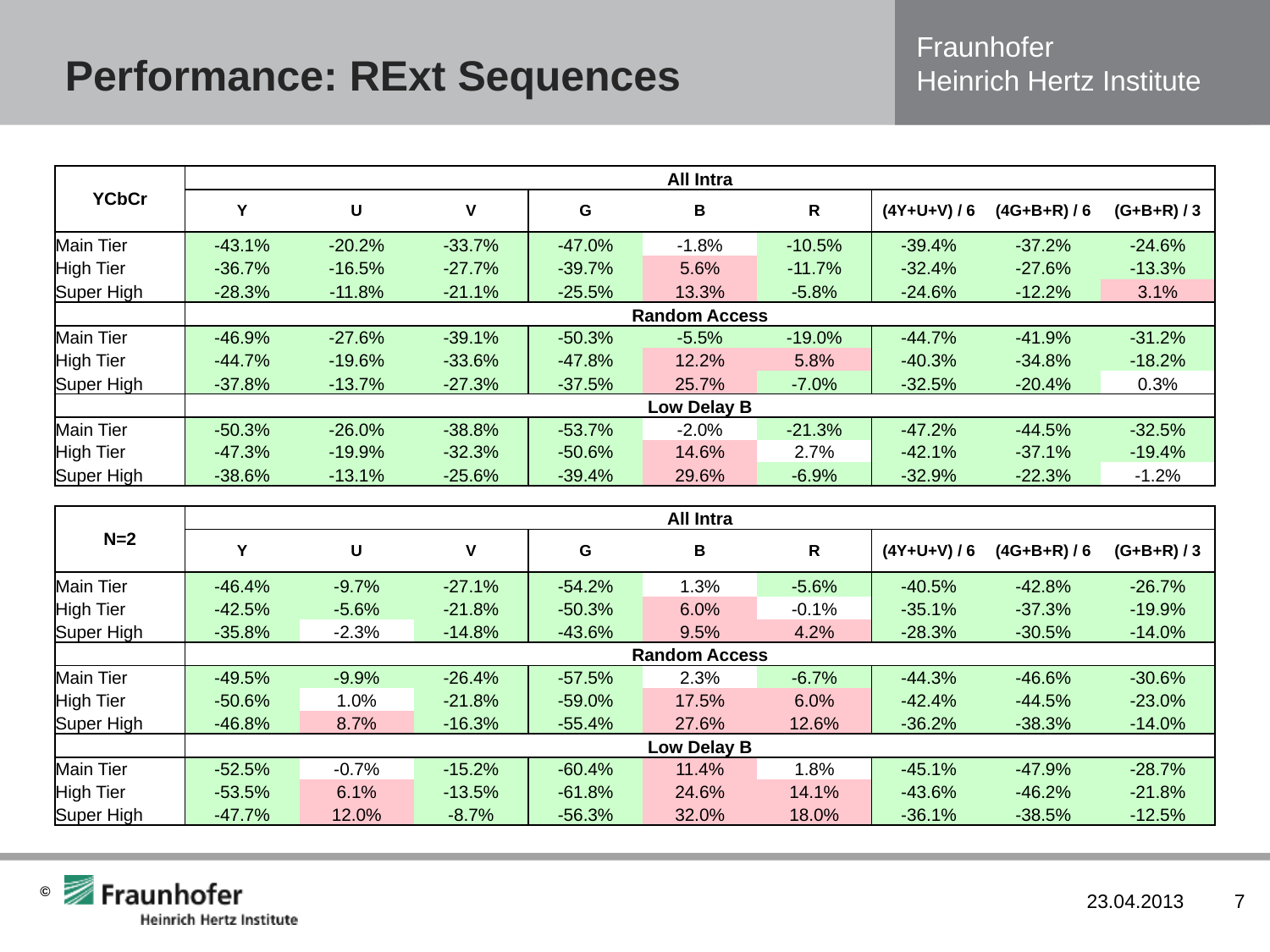

# Performance: RExt Sequences
| YCbCr | All Intra |  |  |  |  |  |  |  |  |
| --- | --- | --- | --- | --- | --- | --- | --- | --- | --- |
|  | Y | U | V | G | B | R | (4Y+U+V) / 6 | (4G+B+R) / 6 | (G+B+R) / 3 |
| Main Tier | -43.1% | -20.2% | -33.7% | -47.0% | -1.8% | -10.5% | -39.4% | -37.2% | -24.6% |
| High Tier | -36.7% | -16.5% | -27.7% | -39.7% | 5.6% | -11.7% | -32.4% | -27.6% | -13.3% |
| Super High | -28.3% | -11.8% | -21.1% | -25.5% | 13.3% | -5.8% | -24.6% | -12.2% | 3.1% |
|  | Random Access |  |  |  |  |  |  |  |  |
| Main Tier | -46.9% | -27.6% | -39.1% | -50.3% | -5.5% | -19.0% | -44.7% | -41.9% | -31.2% |
| High Tier | -44.7% | -19.6% | -33.6% | -47.8% | 12.2% | 5.8% | -40.3% | -34.8% | -18.2% |
| Super High | -37.8% | -13.7% | -27.3% | -37.5% | 25.7% | -7.0% | -32.5% | -20.4% | 0.3% |
|  | Low Delay B |  |  |  |  |  |  |  |  |
| Main Tier | -50.3% | -26.0% | -38.8% | -53.7% | -2.0% | -21.3% | -47.2% | -44.5% | -32.5% |
| High Tier | -47.3% | -19.9% | -32.3% | -50.6% | 14.6% | 2.7% | -42.1% | -37.1% | -19.4% |
| Super High | -38.6% | -13.1% | -25.6% | -39.4% | 29.6% | -6.9% | -32.9% | -22.3% | -1.2% |
| N=2 | All Intra |  |  |  |  |  |  |  |  |
| --- | --- | --- | --- | --- | --- | --- | --- | --- | --- |
|  | Y | U | V | G | B | R | (4Y+U+V) / 6 | (4G+B+R) / 6 | (G+B+R) / 3 |
| Main Tier | -46.4% | -9.7% | -27.1% | -54.2% | 1.3% | -5.6% | -40.5% | -42.8% | -26.7% |
| High Tier | -42.5% | -5.6% | -21.8% | -50.3% | 6.0% | -0.1% | -35.1% | -37.3% | -19.9% |
| Super High | -35.8% | -2.3% | -14.8% | -43.6% | 9.5% | 4.2% | -28.3% | -30.5% | -14.0% |
|  | Random Access |  |  |  |  |  |  |  |  |
| Main Tier | -49.5% | -9.9% | -26.4% | -57.5% | 2.3% | -6.7% | -44.3% | -46.6% | -30.6% |
| High Tier | -50.6% | 1.0% | -21.8% | -59.0% | 17.5% | 6.0% | -42.4% | -44.5% | -23.0% |
| Super High | -46.8% | 8.7% | -16.3% | -55.4% | 27.6% | 12.6% | -36.2% | -38.3% | -14.0% |
|  | Low Delay B |  |  |  |  |  |  |  |  |
| Main Tier | -52.5% | -0.7% | -15.2% | -60.4% | 11.4% | 1.8% | -45.1% | -47.9% | -28.7% |
| High Tier | -53.5% | 6.1% | -13.5% | -61.8% | 24.6% | 14.1% | -43.6% | -46.2% | -21.8% |
| Super High | -47.7% | 12.0% | -8.7% | -56.3% | 32.0% | 18.0% | -36.1% | -38.5% | -12.5% |
23.04.2013
7